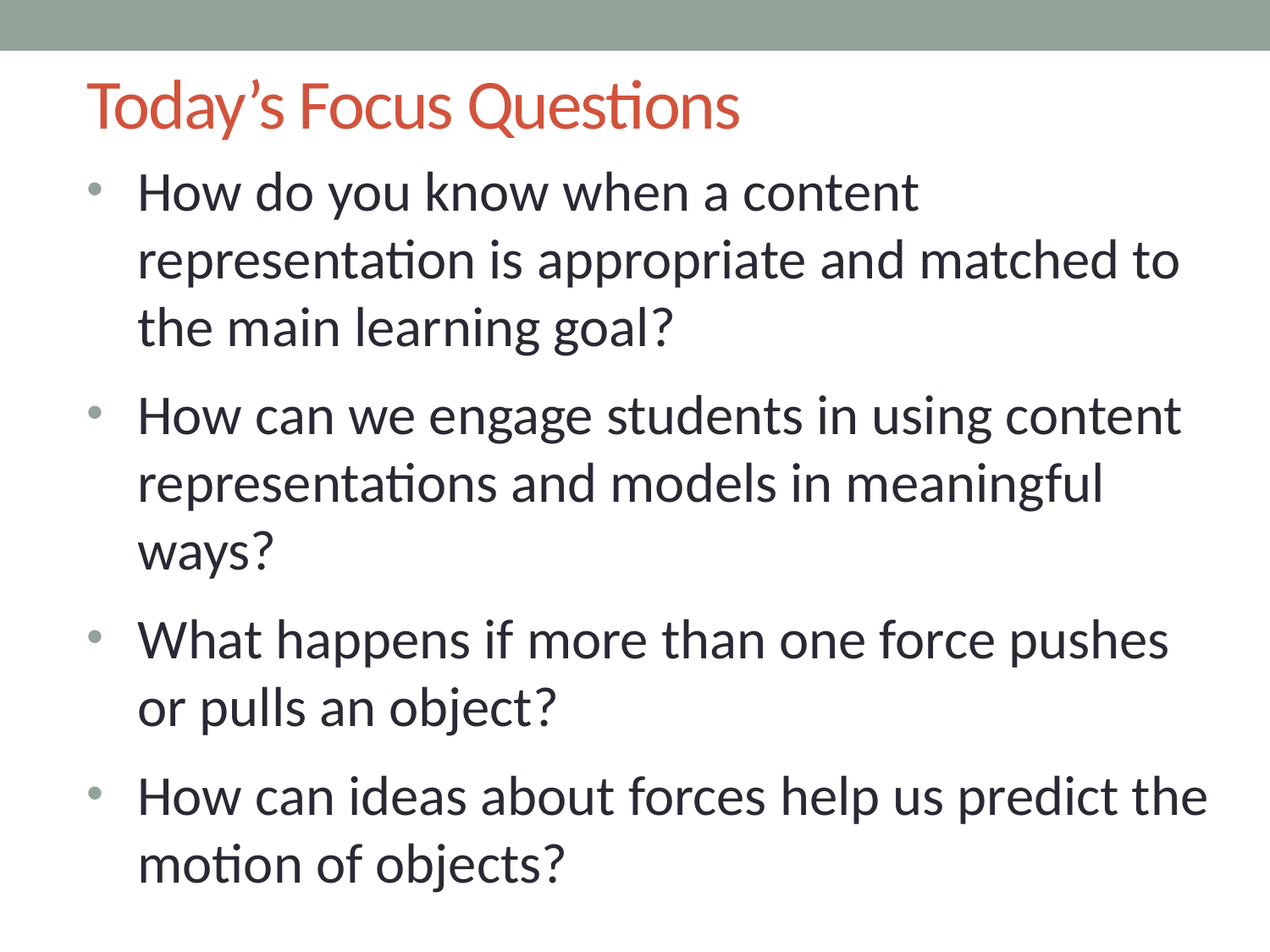

# Today’s Focus Questions
How do you know when a content representation is appropriate and matched to the main learning goal?
How can we engage students in using content representations and models in meaningful ways?
What happens if more than one force pushes or pulls an object?
How can ideas about forces help us predict the motion of objects?